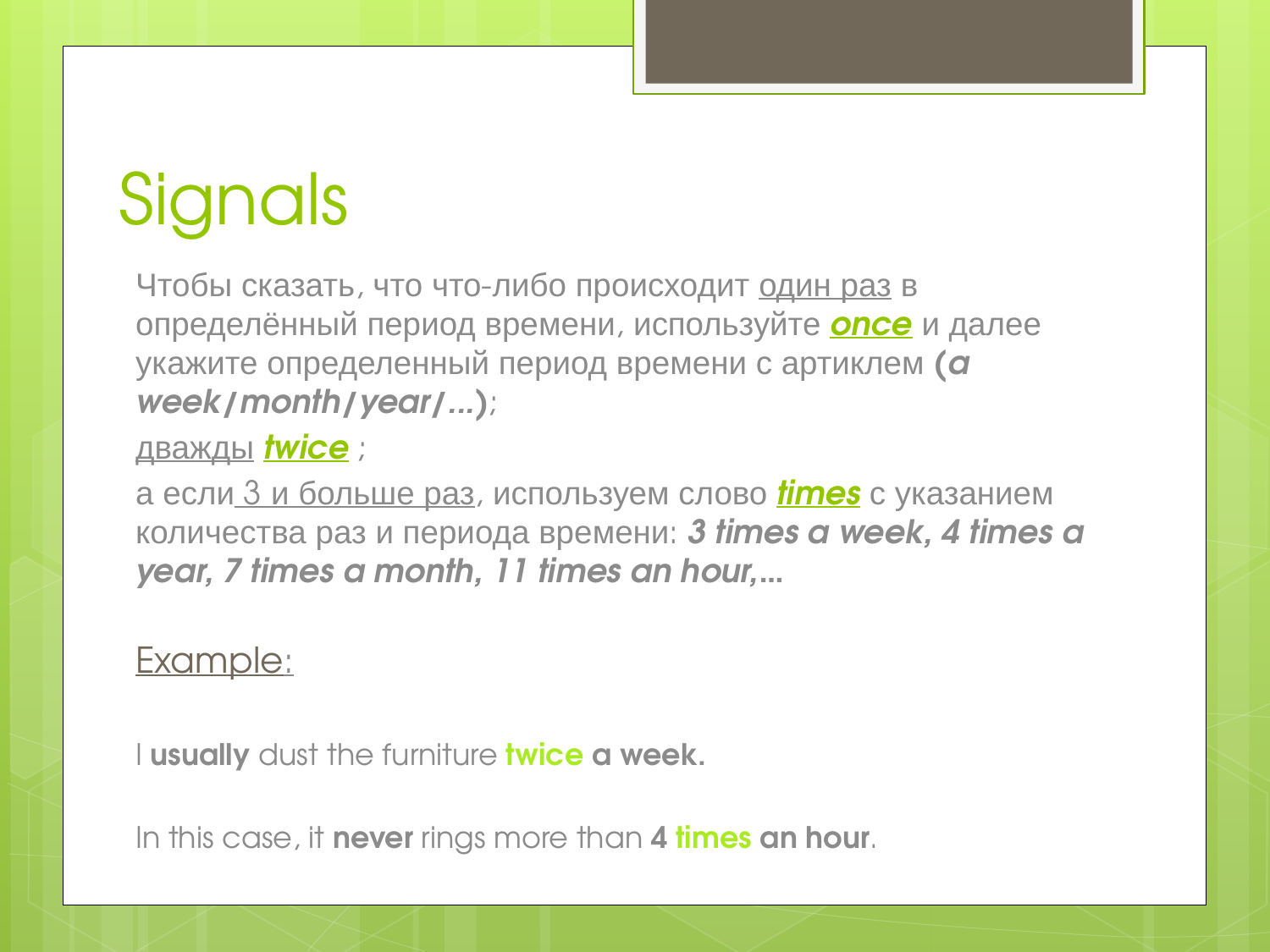

# Signals
Чтобы сказать, что что-либо происходит один раз в определённый период времени, используйте once и далее укажите определенный период времени с артиклем (a week/month/year/...);
дважды twice ;
а если 3 и больше раз, используем слово times с указанием количества раз и периода времени: 3 times a week, 4 times a year, 7 times a month, 11 times an hour,…

Example:

I usually dust the furniture twice a week.

In this case, it never rings more than 4 times an hour.